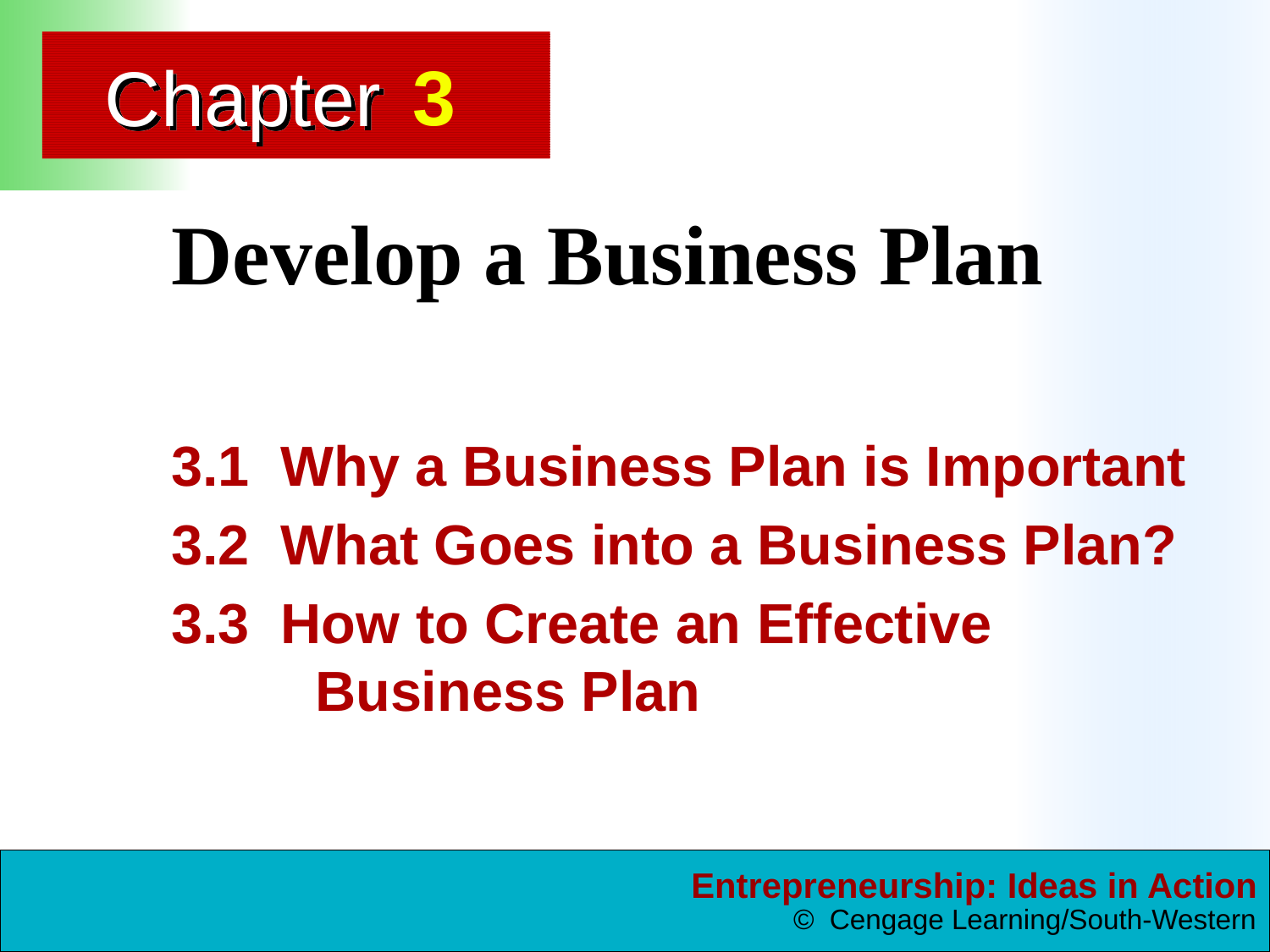

3
# Develop a Business Plan
3.1  Why a Business Plan is Important
3.2  What Goes into a Business Plan?
3.3  How to Create an Effective Business Plan